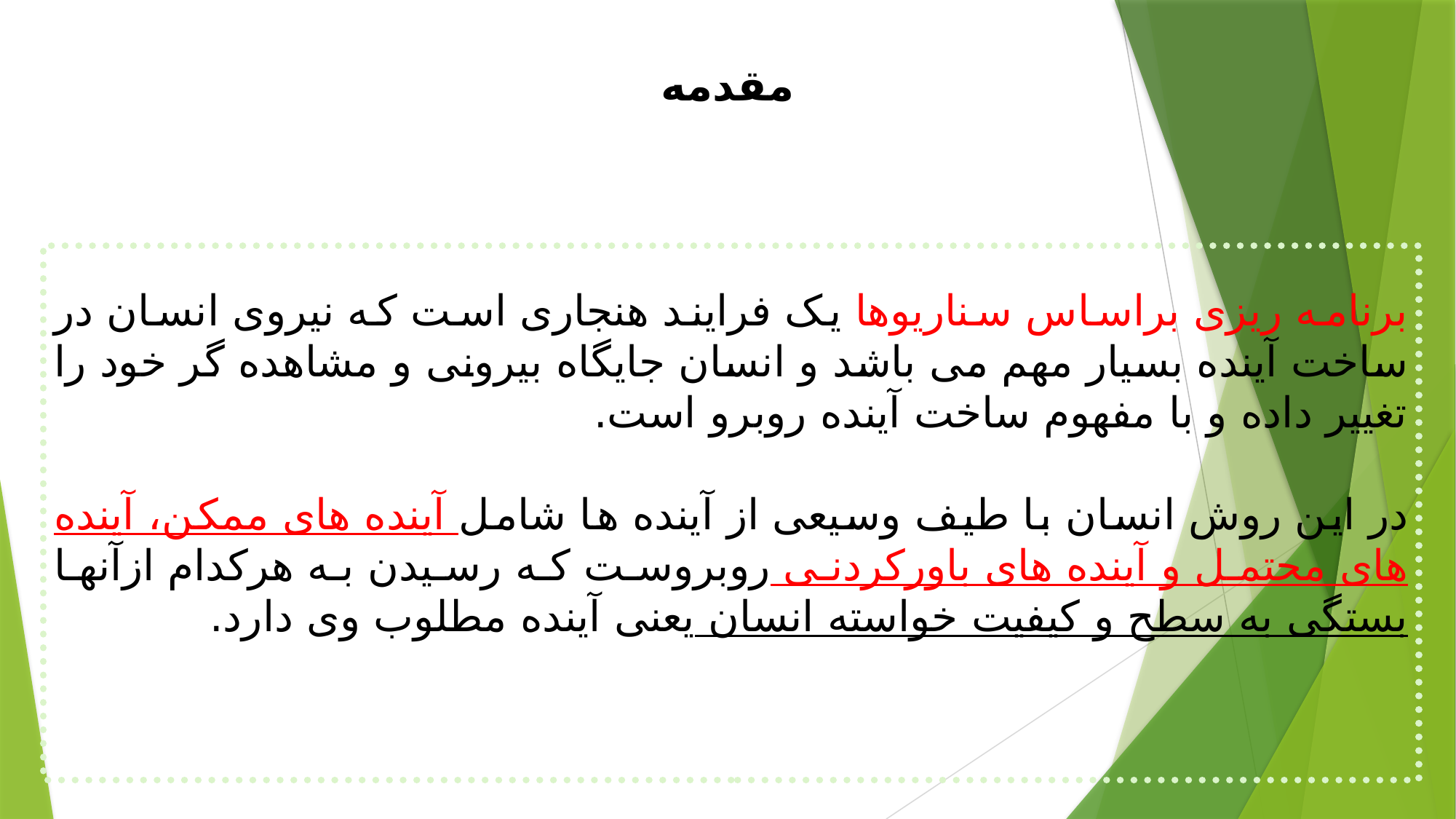

مقدمه
برنامه ریزی براساس سناریوها یک فرایند هنجاری است که نیروی انسان در ساخت آینده بسیار مهم می باشد و انسان جایگاه بیرونی و مشاهده گر خود را تغییر داده و با مفهوم ساخت آینده روبرو است.
در این روش انسان با طیف وسیعی از آینده ها شامل آینده های ممکن، آینده های محتمل و آینده های باورکردنی روبروست که رسیدن به هرکدام ازآنها بستگی به سطح و کیفیت خواسته انسان یعنی آینده مطلوب وی دارد.